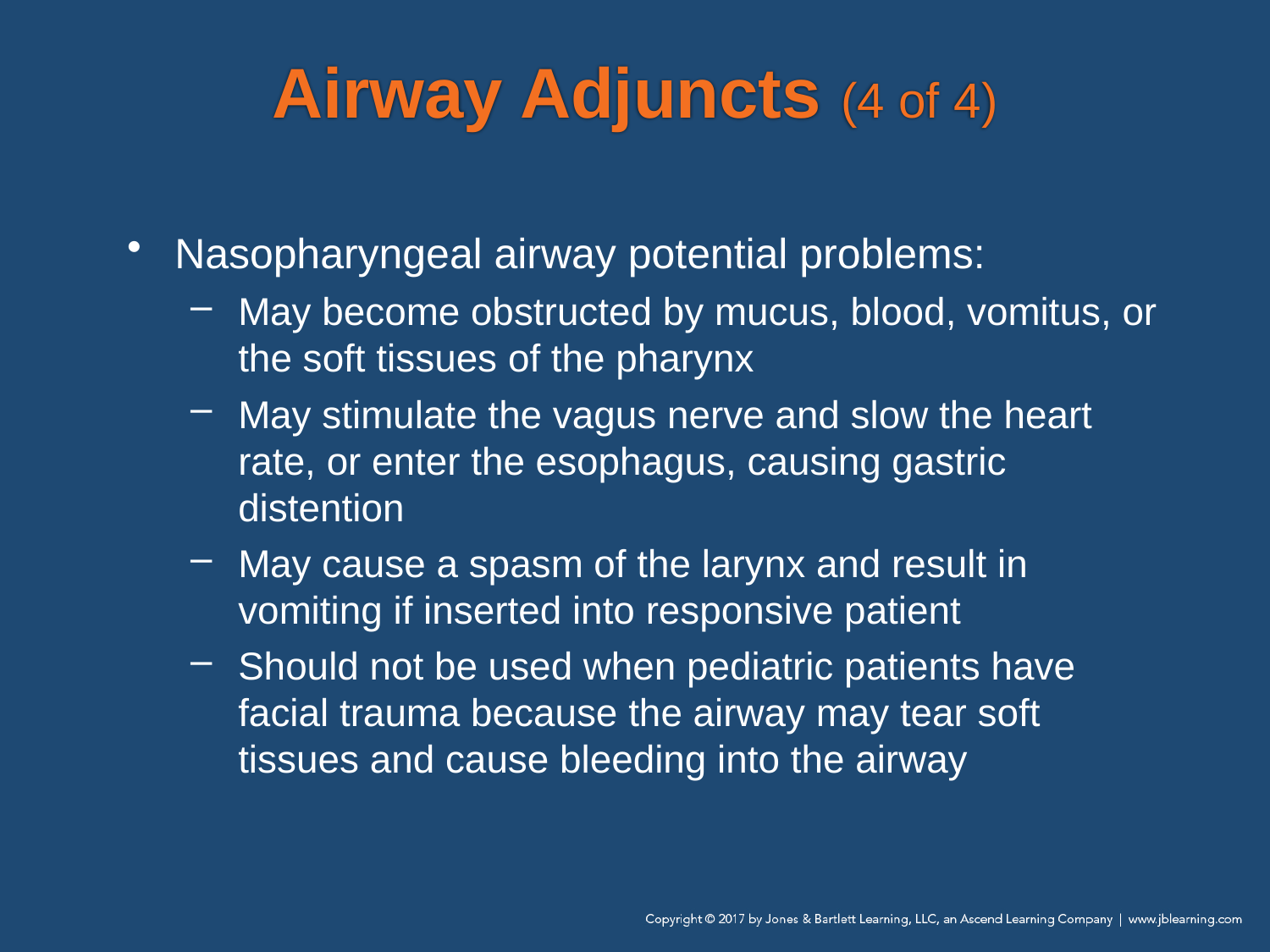

# Airway Adjuncts (4 of 4)
Nasopharyngeal airway potential problems:
May become obstructed by mucus, blood, vomitus, or the soft tissues of the pharynx
May stimulate the vagus nerve and slow the heart rate, or enter the esophagus, causing gastric distention
May cause a spasm of the larynx and result in vomiting if inserted into responsive patient
Should not be used when pediatric patients have facial trauma because the airway may tear soft tissues and cause bleeding into the airway